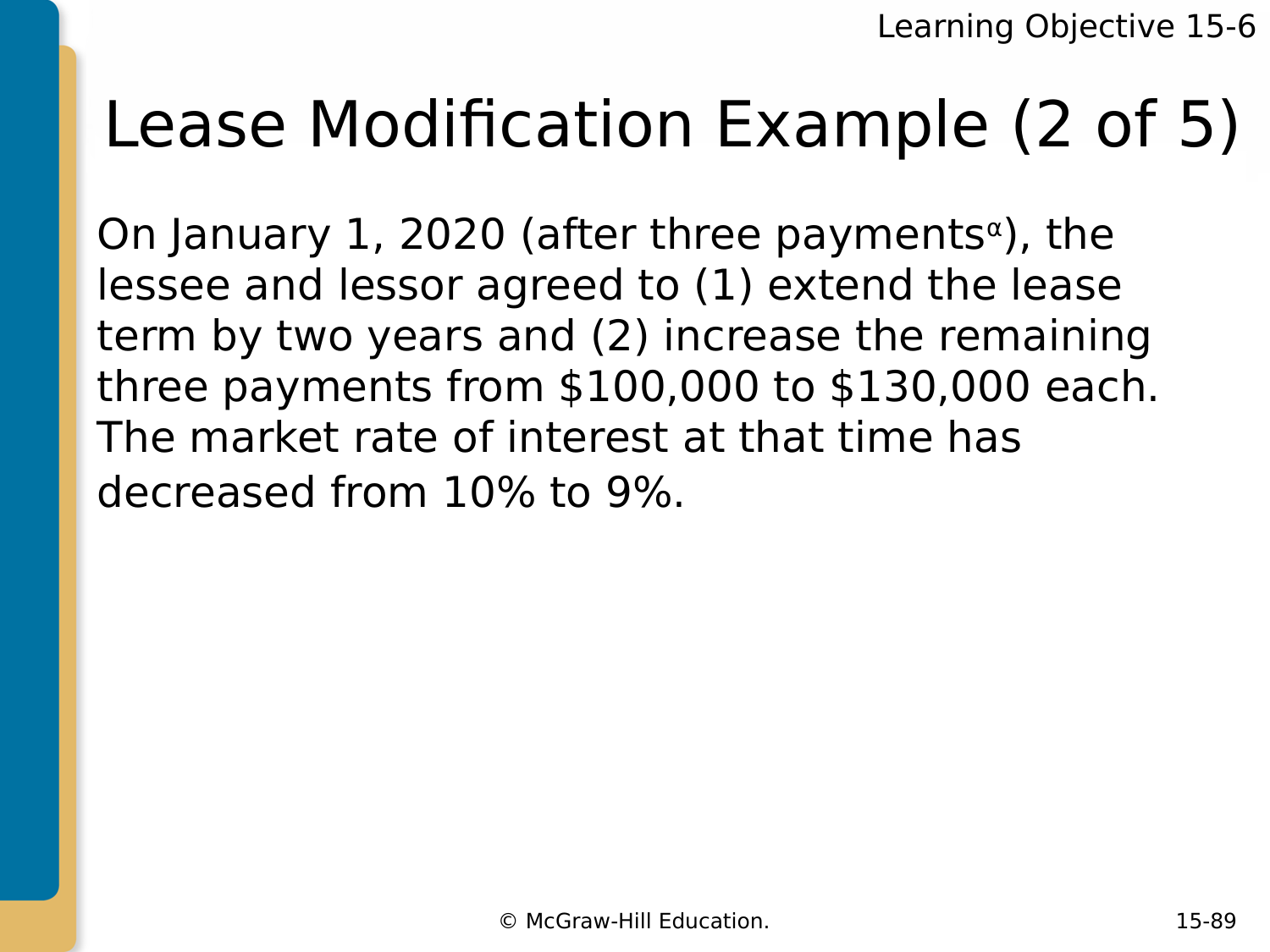

Learning Objective 15-6
# Lease Modification Example (2 of 5)
On January 1, 2020 (after three paymentsα), the lessee and lessor agreed to (1) extend the lease term by two years and (2) increase the remaining three payments from $100,000 to $130,000 each. The market rate of interest at that time has decreased from 10% to 9%.